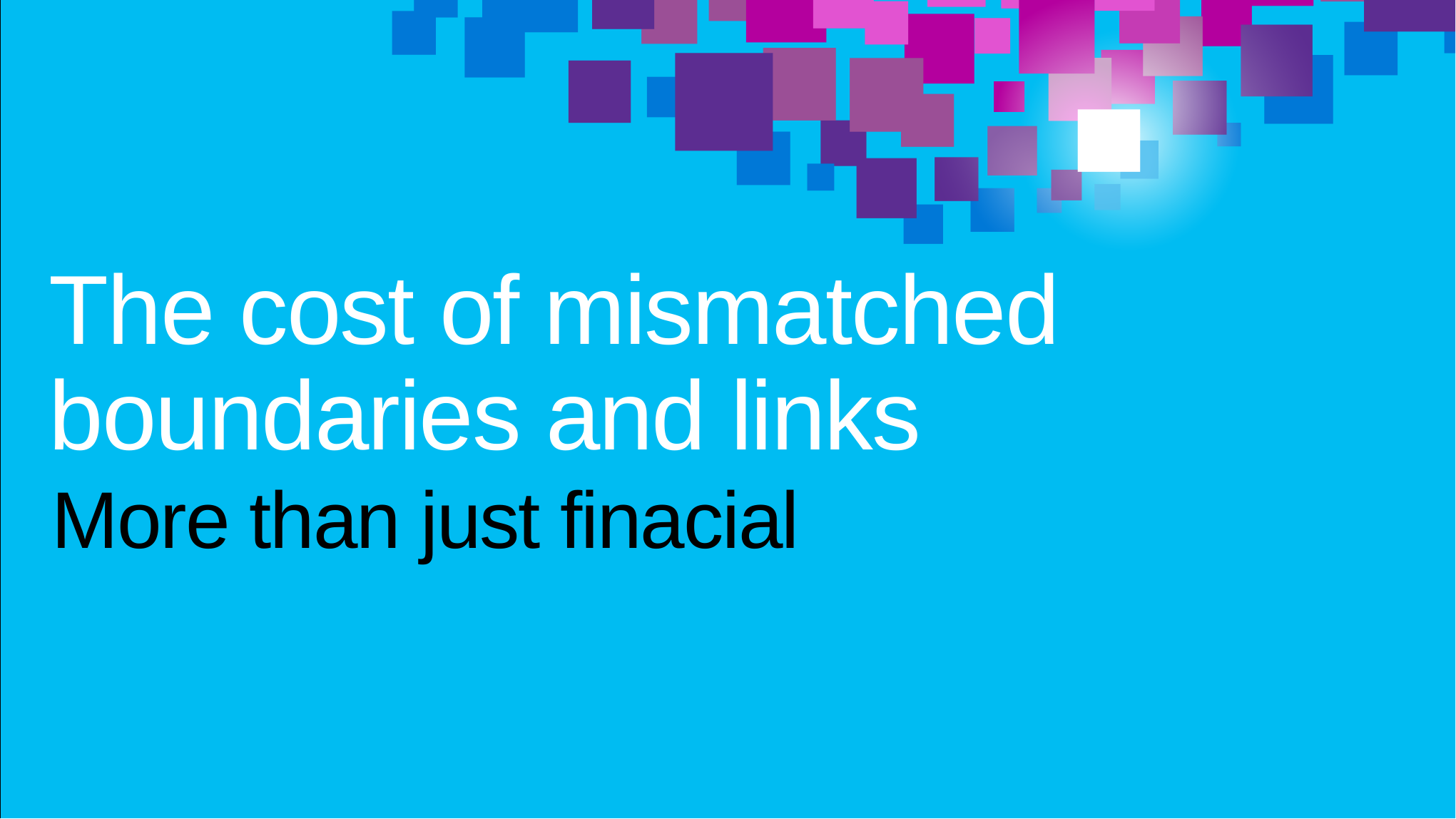

# The cost of mismatched boundaries and links
More than just finacial